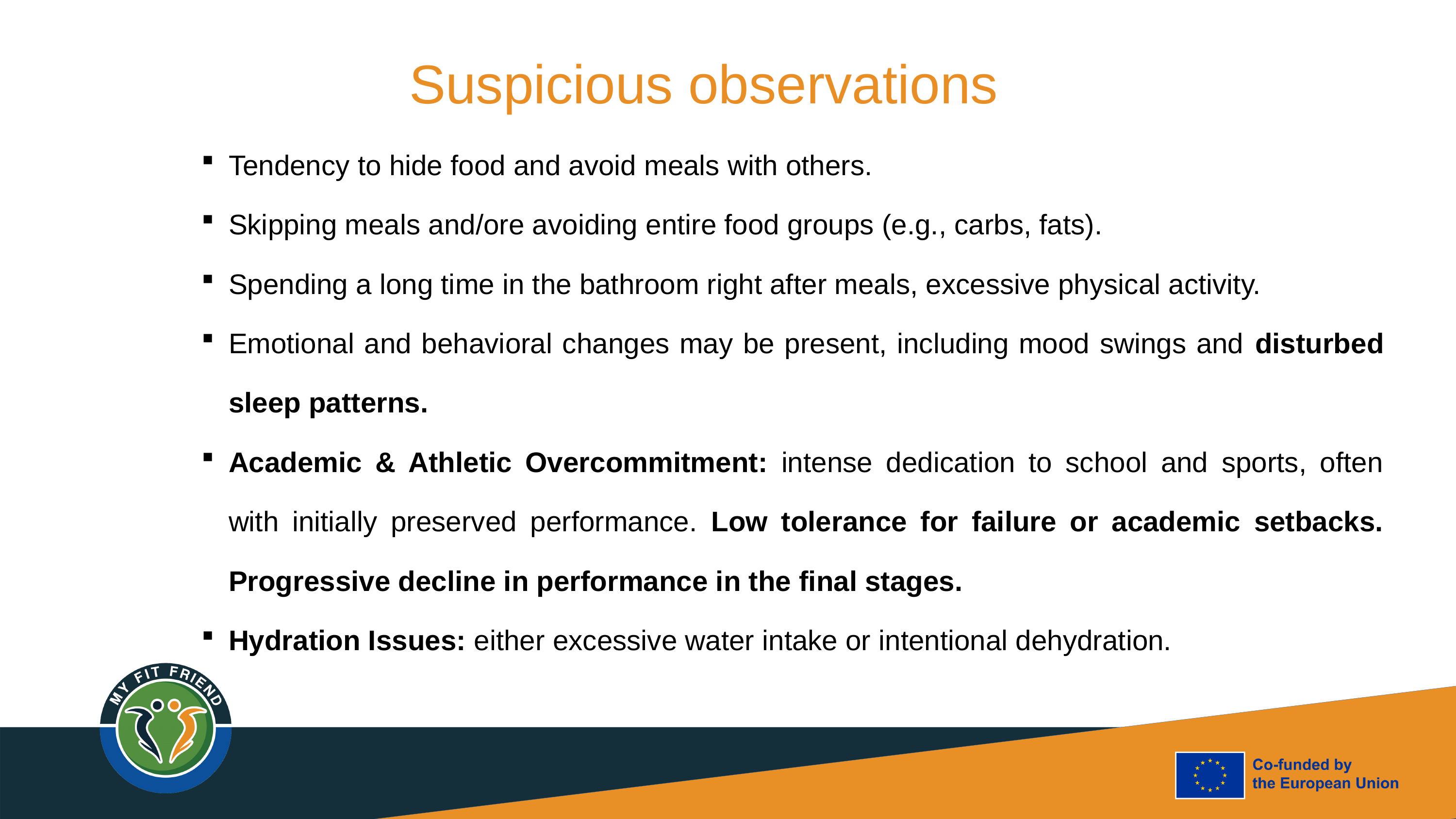

Suspicious observations
Tendency to hide food and avoid meals with others.
Skipping meals and/ore avoiding entire food groups (e.g., carbs, fats).
Spending a long time in the bathroom right after meals, excessive physical activity.
Emotional and behavioral changes may be present, including mood swings and disturbed sleep patterns.
Academic & Athletic Overcommitment: intense dedication to school and sports, often with initially preserved performance. Low tolerance for failure or academic setbacks. Progressive decline in performance in the final stages.
Hydration Issues: either excessive water intake or intentional dehydration.